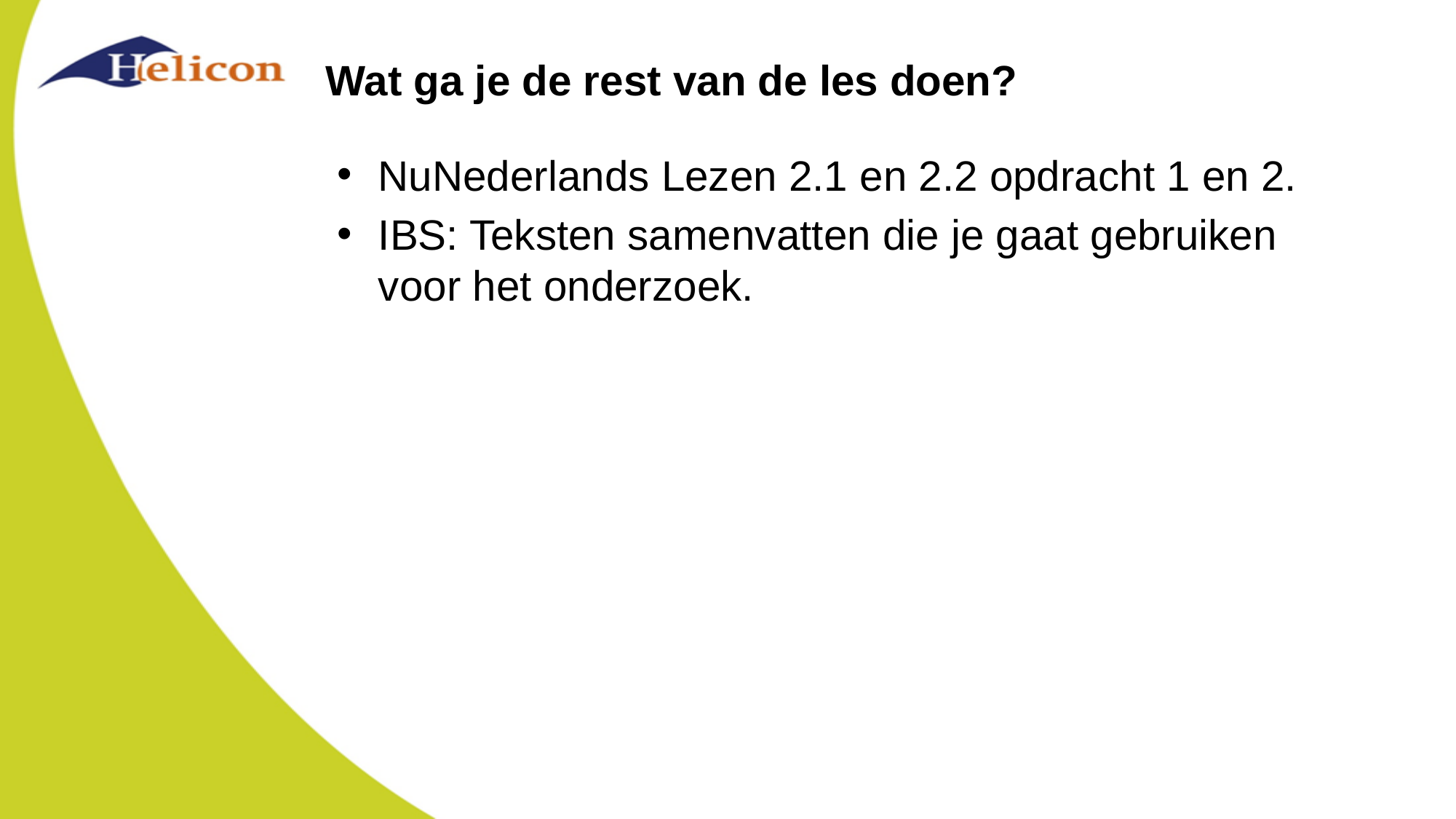

# Wat ga je de rest van de les doen?
NuNederlands Lezen 2.1 en 2.2 opdracht 1 en 2.
IBS: Teksten samenvatten die je gaat gebruiken voor het onderzoek.